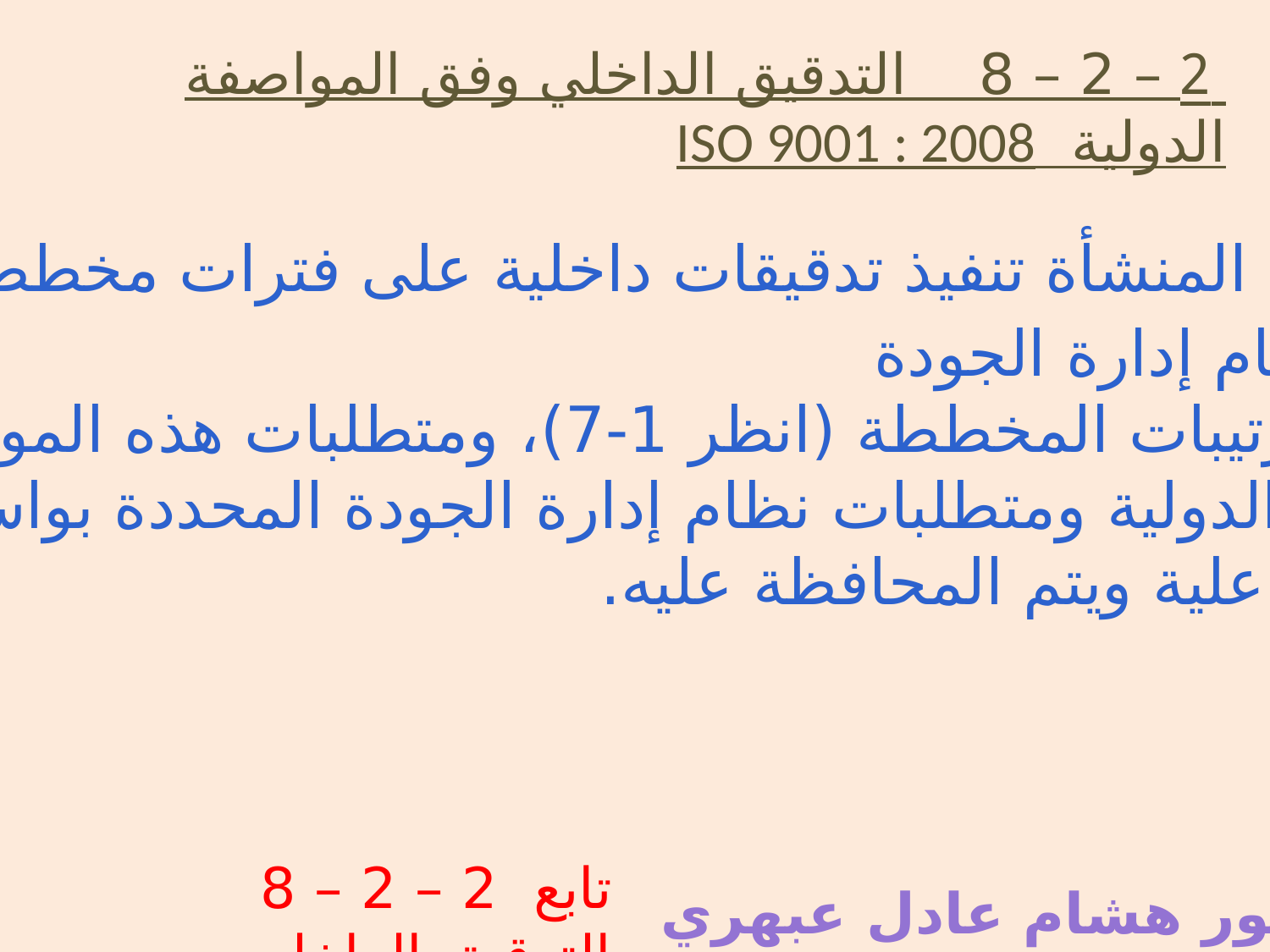

2 – 2 – 8    التدقيق الداخلي وفق المواصفة الدولية  ISO 9001 : 2008
يجب على المنشأة تنفيذ تدقيقات داخلية على فترات مخططة لتحدد
ما إذا كان نظام إدارة الجودة
أ‌- مطابق للترتيبات المخططة (انظر 1-7)، ومتطلبات هذه المواصفة
     القياسية الدولية ومتطلبات نظام إدارة الجودة المحددة بواسطة المنشأة.
ب- مطبق بفاعلية ويتم المحافظة عليه.
تابع  2 – 2 – 8  التدقيق الداخلي
الدكتور هشام عادل عبهري